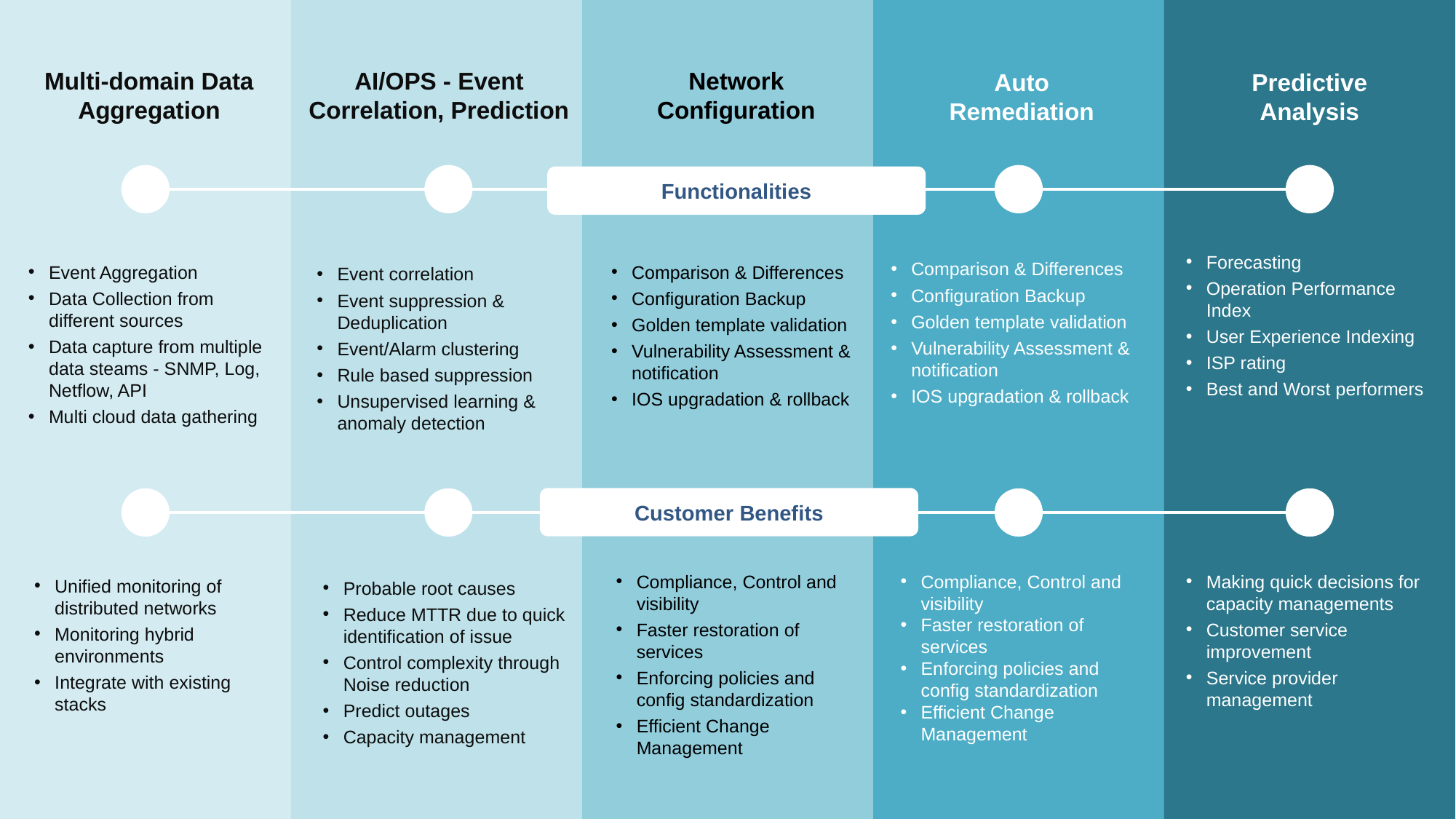

AI/OPS - Event Correlation, Prediction
Network Configuration
Multi-domain Data Aggregation
Auto Remediation
Predictive Analysis

Functionalities
Forecasting
Operation Performance Index
User Experience Indexing
ISP rating
Best and Worst performers
Comparison & Differences
Configuration Backup
Golden template validation
Vulnerability Assessment & notification
IOS upgradation & rollback
Event Aggregation
Data Collection from different sources
Data capture from multiple data steams - SNMP, Log, Netflow, API
Multi cloud data gathering
Comparison & Differences
Configuration Backup
Golden template validation
Vulnerability Assessment & notification
IOS upgradation & rollback
Event correlation
Event suppression & Deduplication
Event/Alarm clustering
Rule based suppression
Unsupervised learning & anomaly detection
Customer Benefits

Compliance, Control and visibility
Faster restoration of services
Enforcing policies and config standardization
Efficient Change Management
Compliance, Control and visibility
Faster restoration of services
Enforcing policies and config standardization
Efficient Change Management
Making quick decisions for capacity managements
Customer service improvement
Service provider management
Unified monitoring of distributed networks
Monitoring hybrid environments
Integrate with existing stacks
Probable root causes
Reduce MTTR due to quick identification of issue
Control complexity through Noise reduction
Predict outages
Capacity management